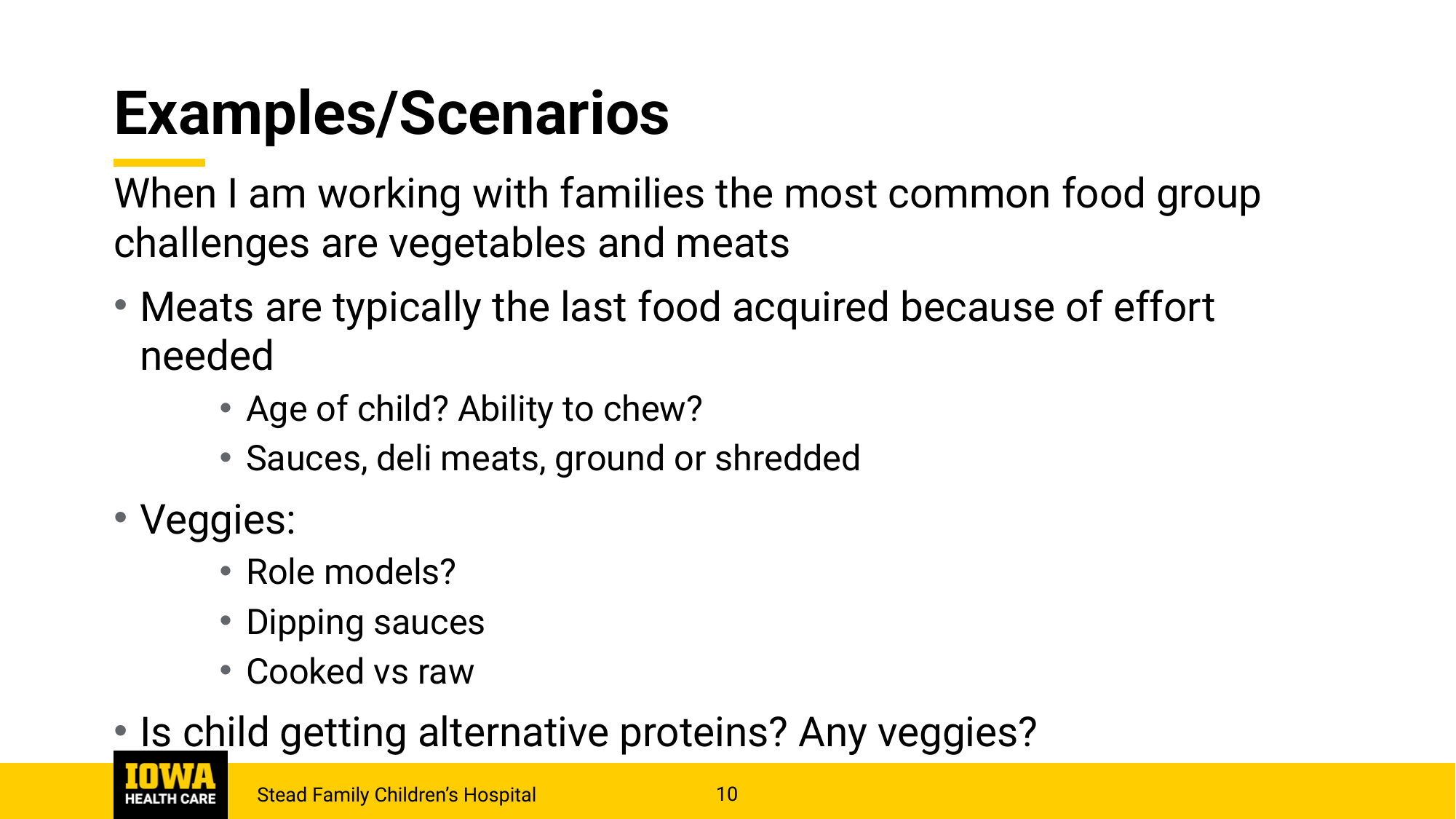

# Examples/Scenarios
When I am working with families the most common food group challenges are vegetables and meats
Meats are typically the last food acquired because of effort needed
Age of child? Ability to chew?
Sauces, deli meats, ground or shredded
Veggies:
Role models?
Dipping sauces
Cooked vs raw
Is child getting alternative proteins? Any veggies?